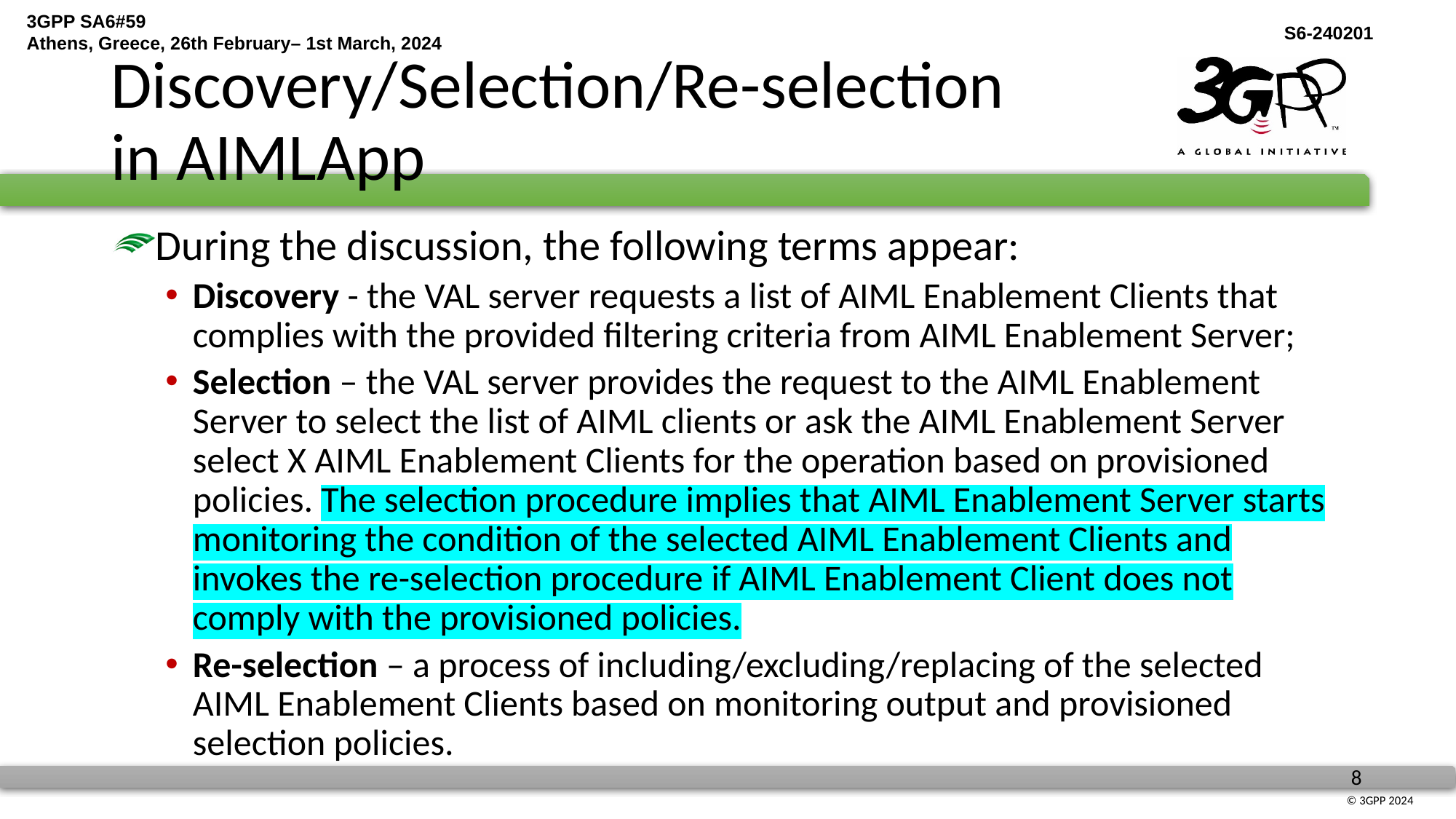

# Discovery/Selection/Re-selection in AIMLApp
During the discussion, the following terms appear:
Discovery - the VAL server requests a list of AIML Enablement Clients that complies with the provided filtering criteria from AIML Enablement Server;
Selection – the VAL server provides the request to the AIML Enablement Server to select the list of AIML clients or ask the AIML Enablement Server select X AIML Enablement Clients for the operation based on provisioned policies. The selection procedure implies that AIML Enablement Server starts monitoring the condition of the selected AIML Enablement Clients and invokes the re-selection procedure if AIML Enablement Client does not comply with the provisioned policies.
Re-selection – a process of including/excluding/replacing of the selected AIML Enablement Clients based on monitoring output and provisioned selection policies.